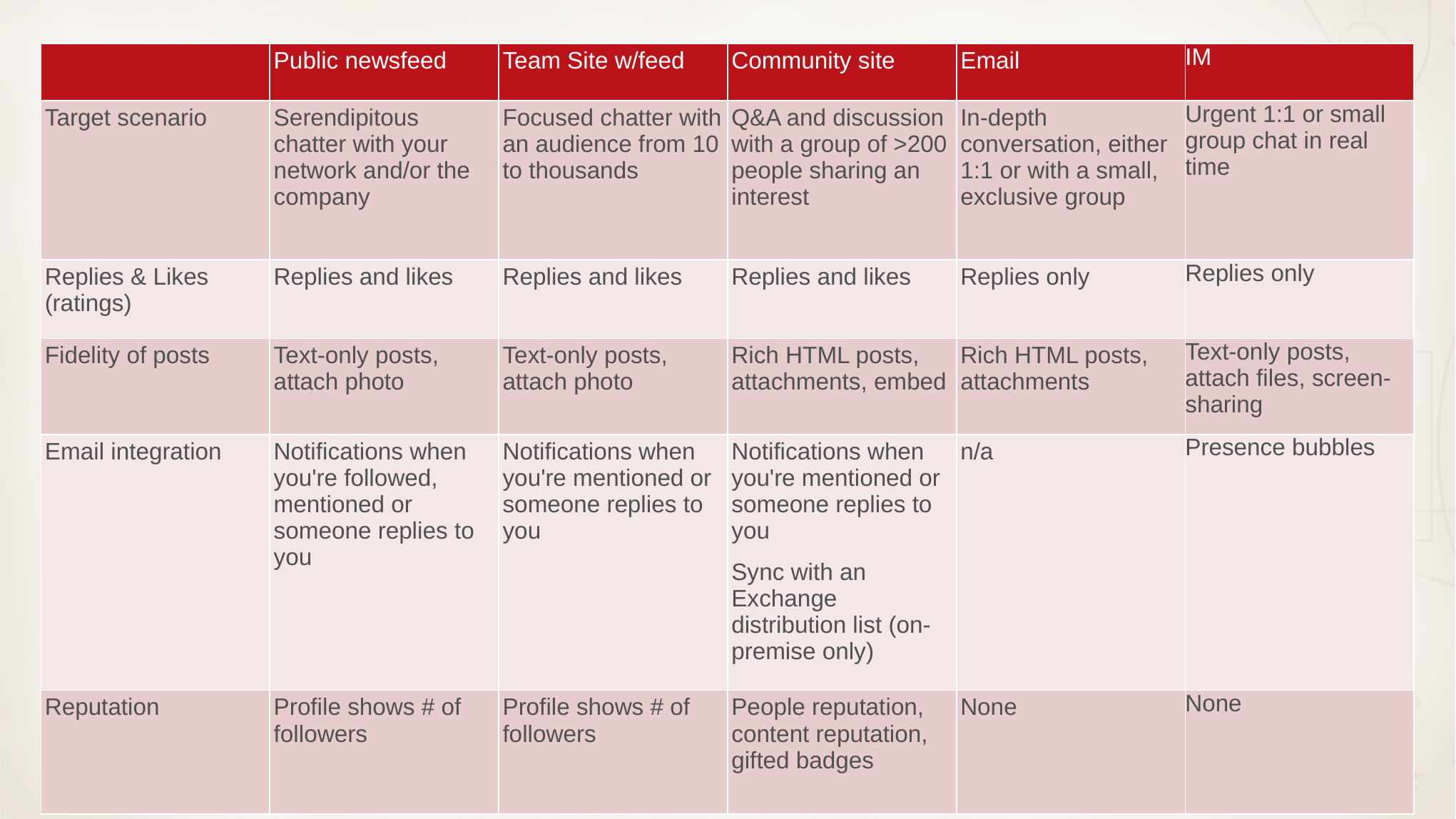

|  | Public newsfeed | Team Site w/feed | Community site | Email | IM |
| --- | --- | --- | --- | --- | --- |
| Target scenario | Serendipitous chatter with your network and/or the company | Focused chatter with an audience from 10 to thousands | Q&A and discussion with a group of >200 people sharing an interest | In-depth conversation, either 1:1 or with a small, exclusive group | Urgent 1:1 or small group chat in real time |
| Replies & Likes (ratings) | Replies and likes | Replies and likes | Replies and likes | Replies only | Replies only |
| Fidelity of posts | Text-only posts, attach photo | Text-only posts, attach photo | Rich HTML posts, attachments, embed | Rich HTML posts, attachments | Text-only posts, attach files, screen-sharing |
| Email integration | Notifications when you're followed, mentioned or someone replies to you | Notifications when you're mentioned or someone replies to you | Notifications when you're mentioned or someone replies to you Sync with an Exchange distribution list (on-premise only) | n/a | Presence bubbles |
| Reputation | Profile shows # of followers | Profile shows # of followers | People reputation, content reputation, gifted badges | None | None |